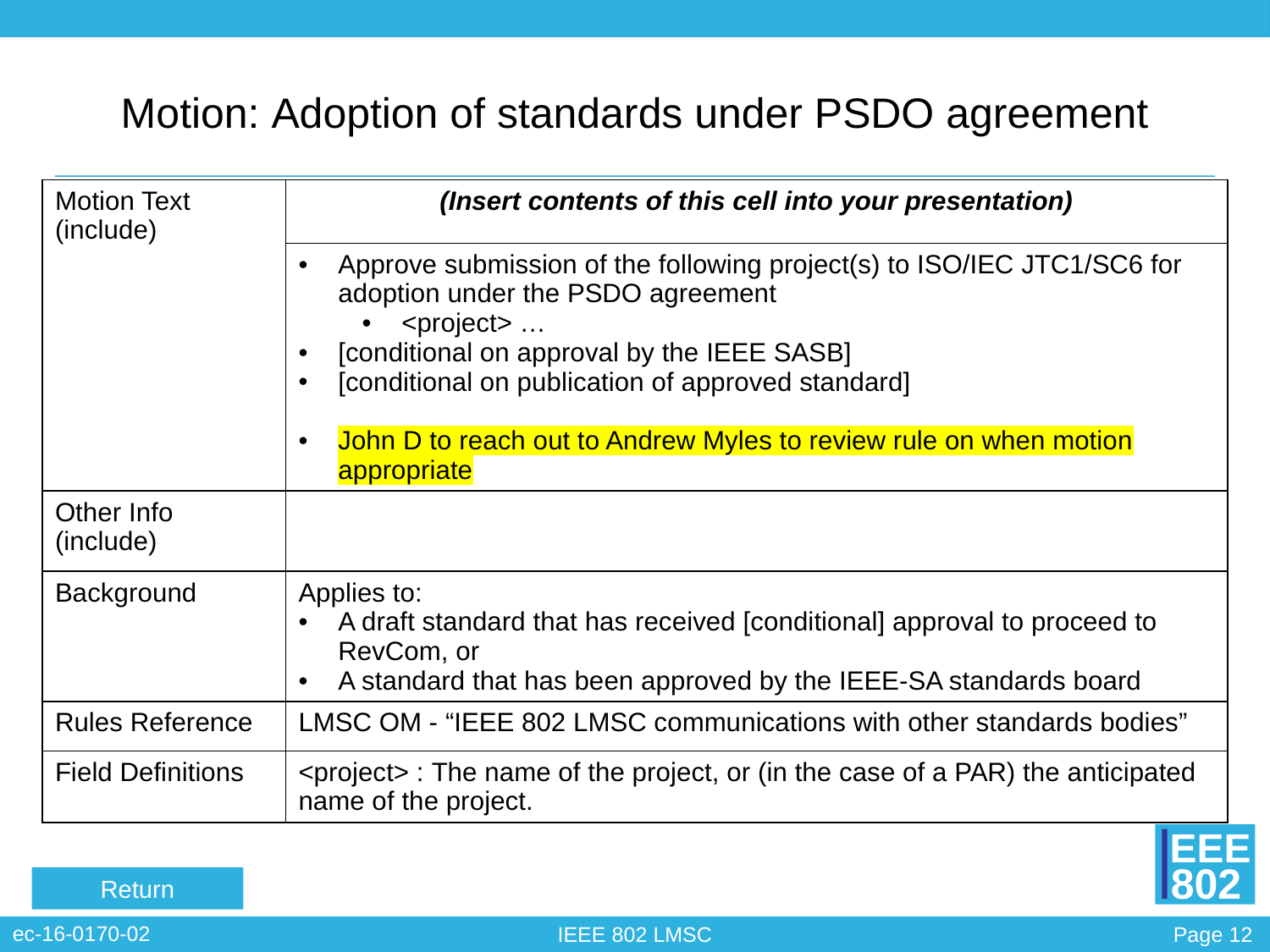

# Motion: Adoption of standards under PSDO agreement
| Motion Text (include) | (Insert contents of this cell into your presentation) |
| --- | --- |
|  | Approve submission of the following project(s) to ISO/IEC JTC1/SC6 for adoption under the PSDO agreement <project> … [conditional on approval by the IEEE SASB] [conditional on publication of approved standard] John D to reach out to Andrew Myles to review rule on when motion appropriate |
| Other Info (include) |  |
| Background | Applies to: A draft standard that has received [conditional] approval to proceed to RevCom, or A standard that has been approved by the IEEE-SA standards board |
| Rules Reference | LMSC OM - “IEEE 802 LMSC communications with other standards bodies” |
| Field Definitions | <project> : The name of the project, or (in the case of a PAR) the anticipated name of the project. |
Return